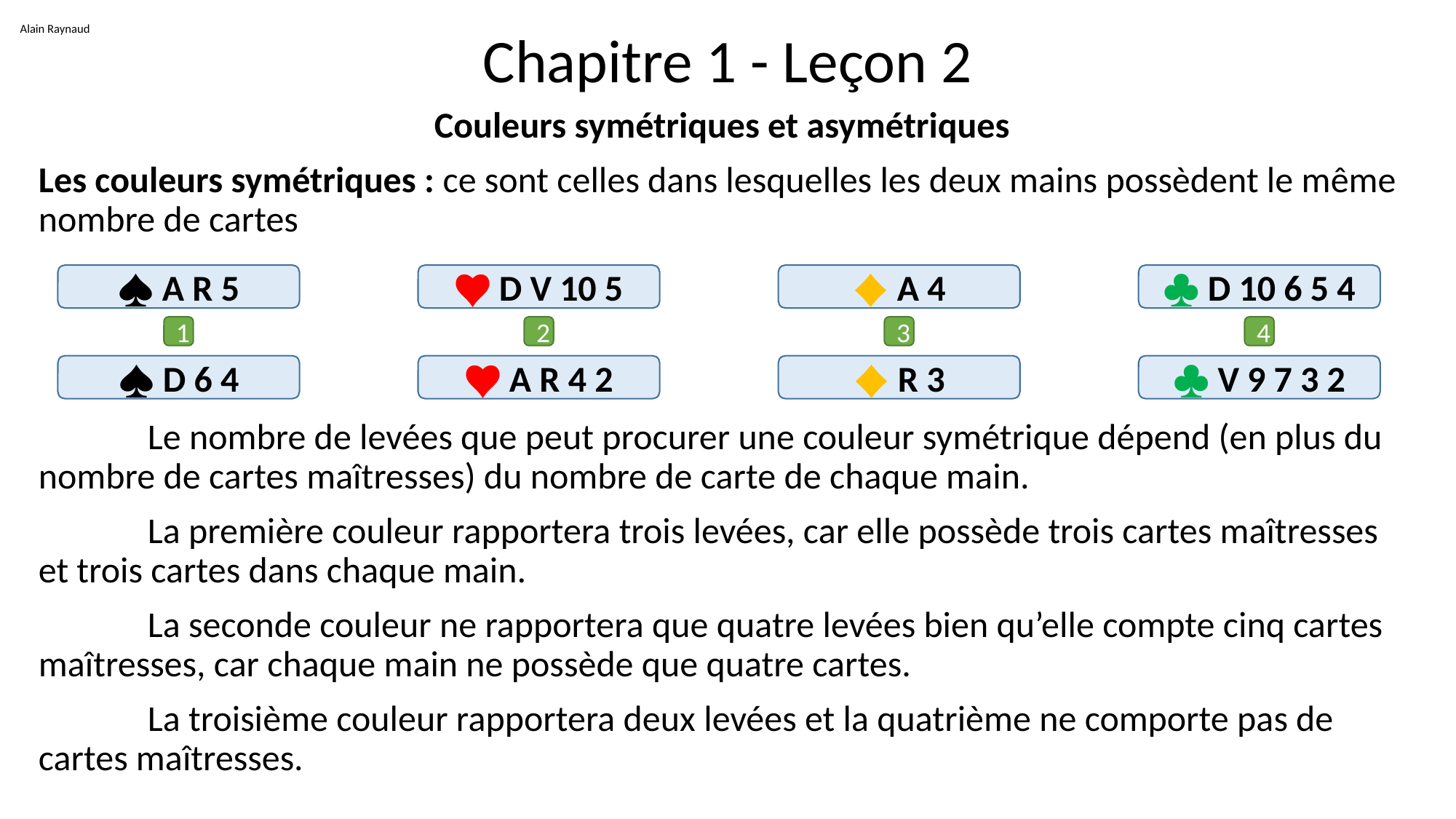

Alain Raynaud
# Chapitre 1 - Leçon 2
Couleurs symétriques et asymétriques
Les couleurs symétriques : ce sont celles dans lesquelles les deux mains possèdent le même nombre de cartes

	Le nombre de levées que peut procurer une couleur symétrique dépend (en plus du nombre de cartes maîtresses) du nombre de carte de chaque main.
	La première couleur rapportera trois levées, car elle possède trois cartes maîtresses et trois cartes dans chaque main.
	La seconde couleur ne rapportera que quatre levées bien qu’elle compte cinq cartes maîtresses, car chaque main ne possède que quatre cartes.
	La troisième couleur rapportera deux levées et la quatrième ne comporte pas de cartes maîtresses.
♠ A R 5
1
♠ D 6 4
♥ D V 10 5
2
♥ A R 4 2
♦ A 4
3
♦ R 3
♣ D 10 6 5 4
4
♣ V 9 7 3 2